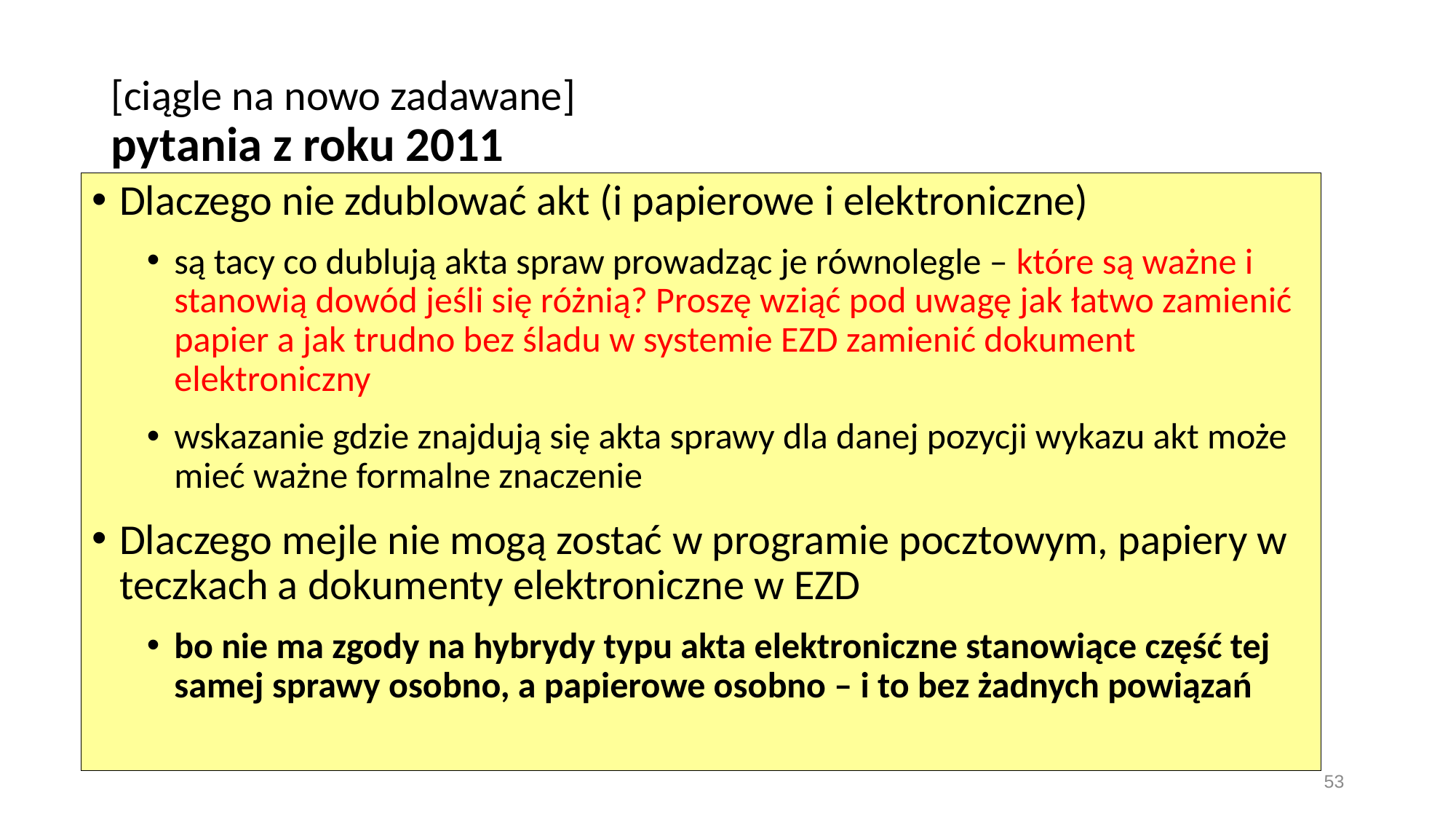

# [ciągle na nowo zadawane] pytania z roku 2011
Dlaczego nie zdublować akt (i papierowe i elektroniczne)
są tacy co dublują akta spraw prowadząc je równolegle – które są ważne i stanowią dowód jeśli się różnią? Proszę wziąć pod uwagę jak łatwo zamienić papier a jak trudno bez śladu w systemie EZD zamienić dokument elektroniczny
wskazanie gdzie znajdują się akta sprawy dla danej pozycji wykazu akt może mieć ważne formalne znaczenie
Dlaczego mejle nie mogą zostać w programie pocztowym, papiery w teczkach a dokumenty elektroniczne w EZD
bo nie ma zgody na hybrydy typu akta elektroniczne stanowiące część tej samej sprawy osobno, a papierowe osobno – i to bez żadnych powiązań
53